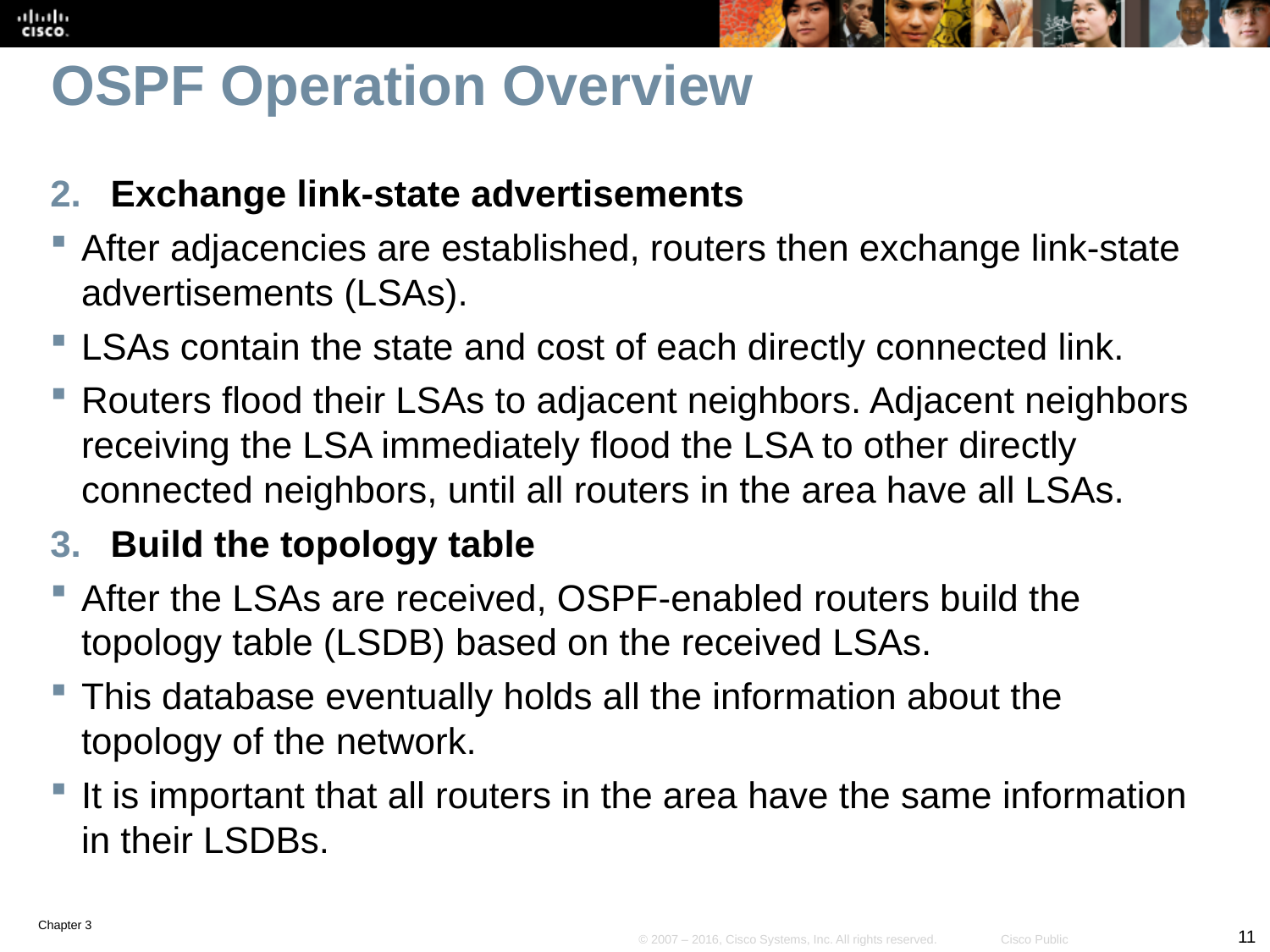

# OSPF Operation Overview
Exchange link-state advertisements
After adjacencies are established, routers then exchange link-state advertisements (LSAs).
LSAs contain the state and cost of each directly connected link.
Routers flood their LSAs to adjacent neighbors. Adjacent neighbors receiving the LSA immediately flood the LSA to other directly connected neighbors, until all routers in the area have all LSAs.
Build the topology table
After the LSAs are received, OSPF-enabled routers build the topology table (LSDB) based on the received LSAs.
This database eventually holds all the information about the topology of the network.
It is important that all routers in the area have the same information in their LSDBs.